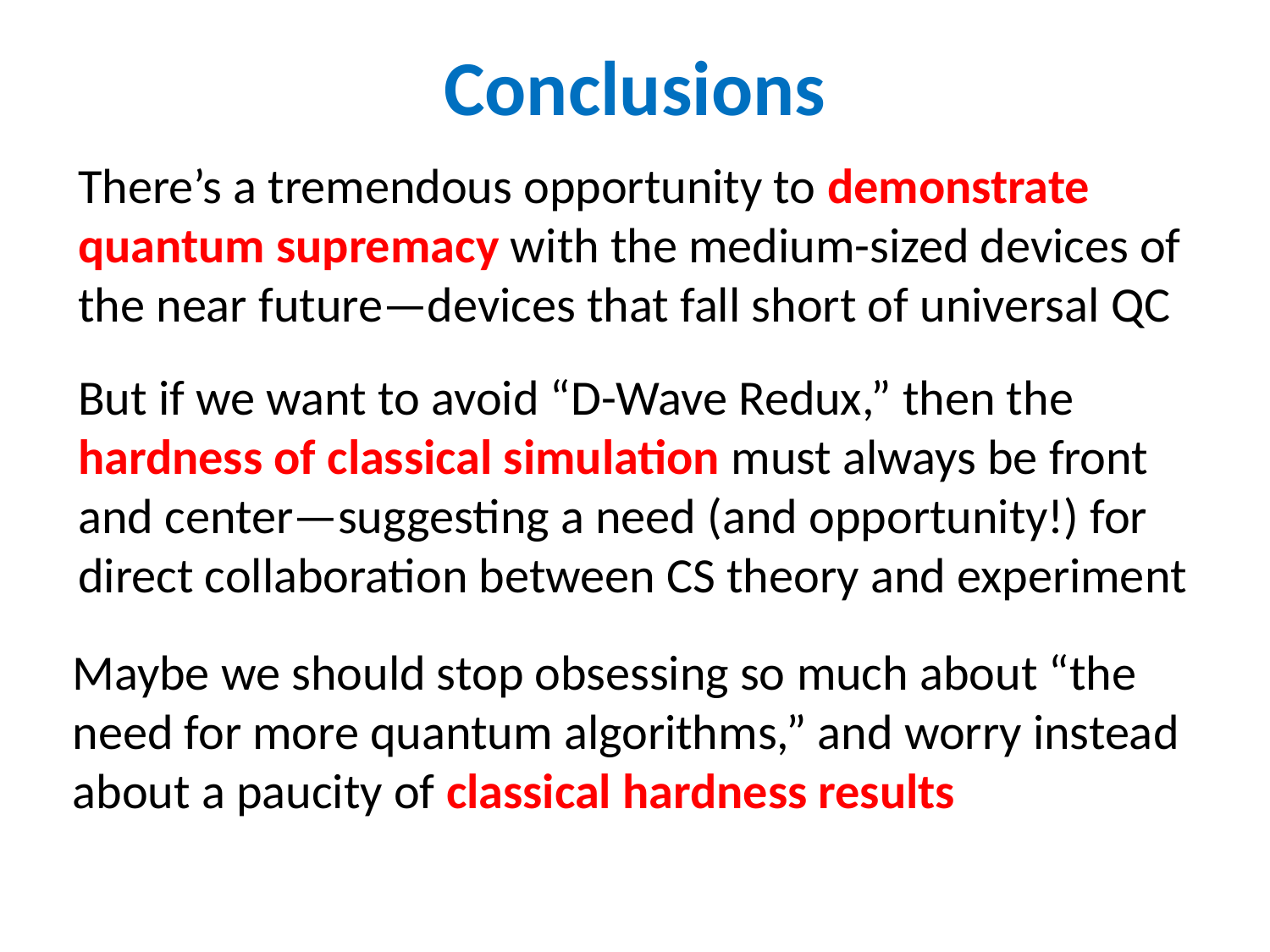

Conclusions
There’s a tremendous opportunity to demonstrate quantum supremacy with the medium-sized devices of the near future—devices that fall short of universal QC
But if we want to avoid “D-Wave Redux,” then the hardness of classical simulation must always be front and center—suggesting a need (and opportunity!) for direct collaboration between CS theory and experiment
Maybe we should stop obsessing so much about “the need for more quantum algorithms,” and worry instead about a paucity of classical hardness results